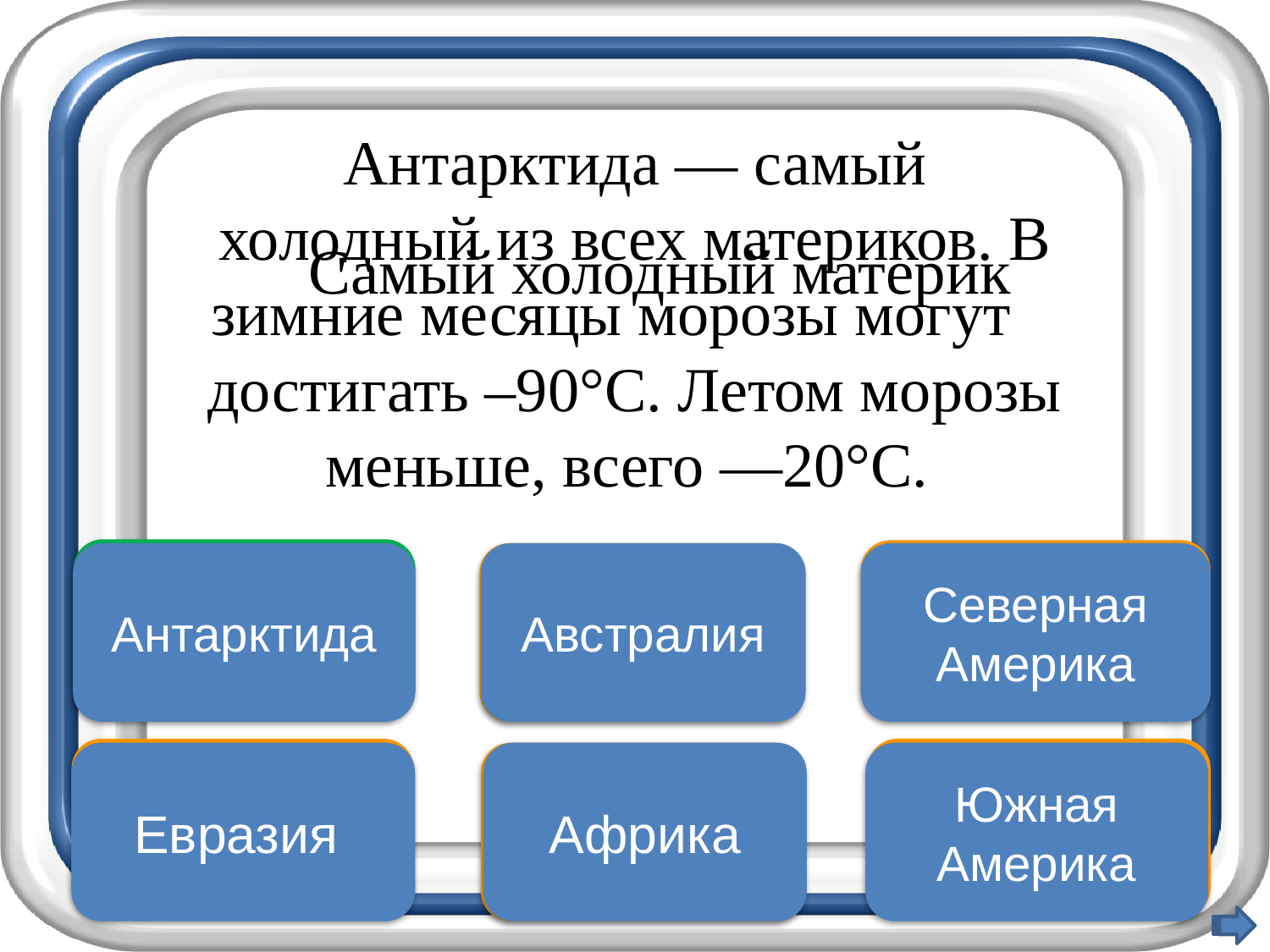

Антарктида — самый холодный из всех материков. В зимние месяцы морозы могут    достигать –90°С. Летом морозы меньше, всего —20°С.
Самый холодный материк
Правильно

Подумай хорошо
Антарктида
Подумай еще
Австралия

Северная Америка
Неверно
Увы, неверно
Евразия
Подумай ещё
Африка
Южная Америка